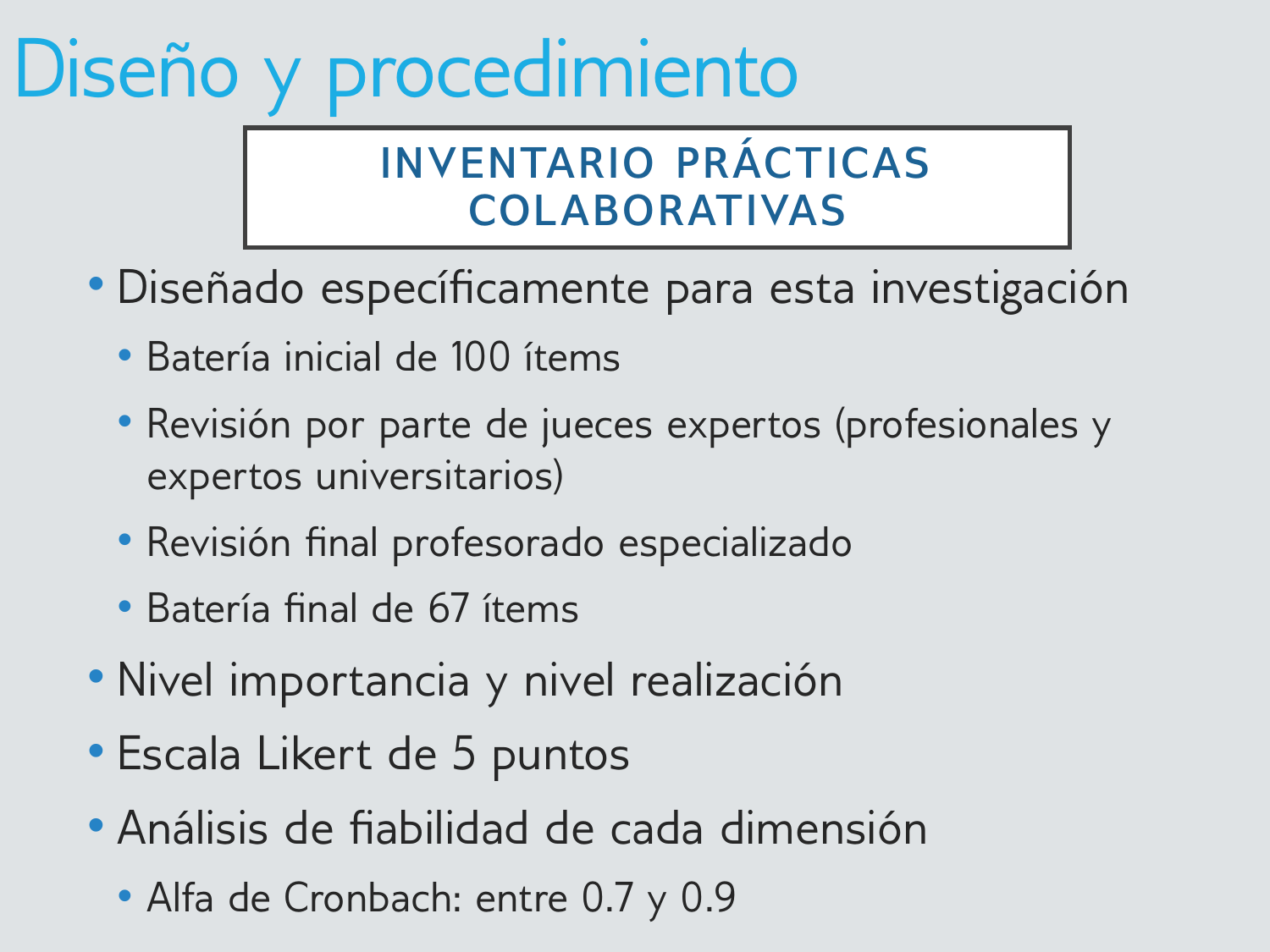

Diseño y procedimiento
# INVENTARIO PRÁCTICAS COLABORATIVAS
Diseñado específicamente para esta investigación
Batería inicial de 100 ítems
Revisión por parte de jueces expertos (profesionales y expertos universitarios)
Revisión final profesorado especializado
Batería final de 67 ítems
Nivel importancia y nivel realización
Escala Likert de 5 puntos
Análisis de fiabilidad de cada dimensión
Alfa de Cronbach: entre 0.7 y 0.9